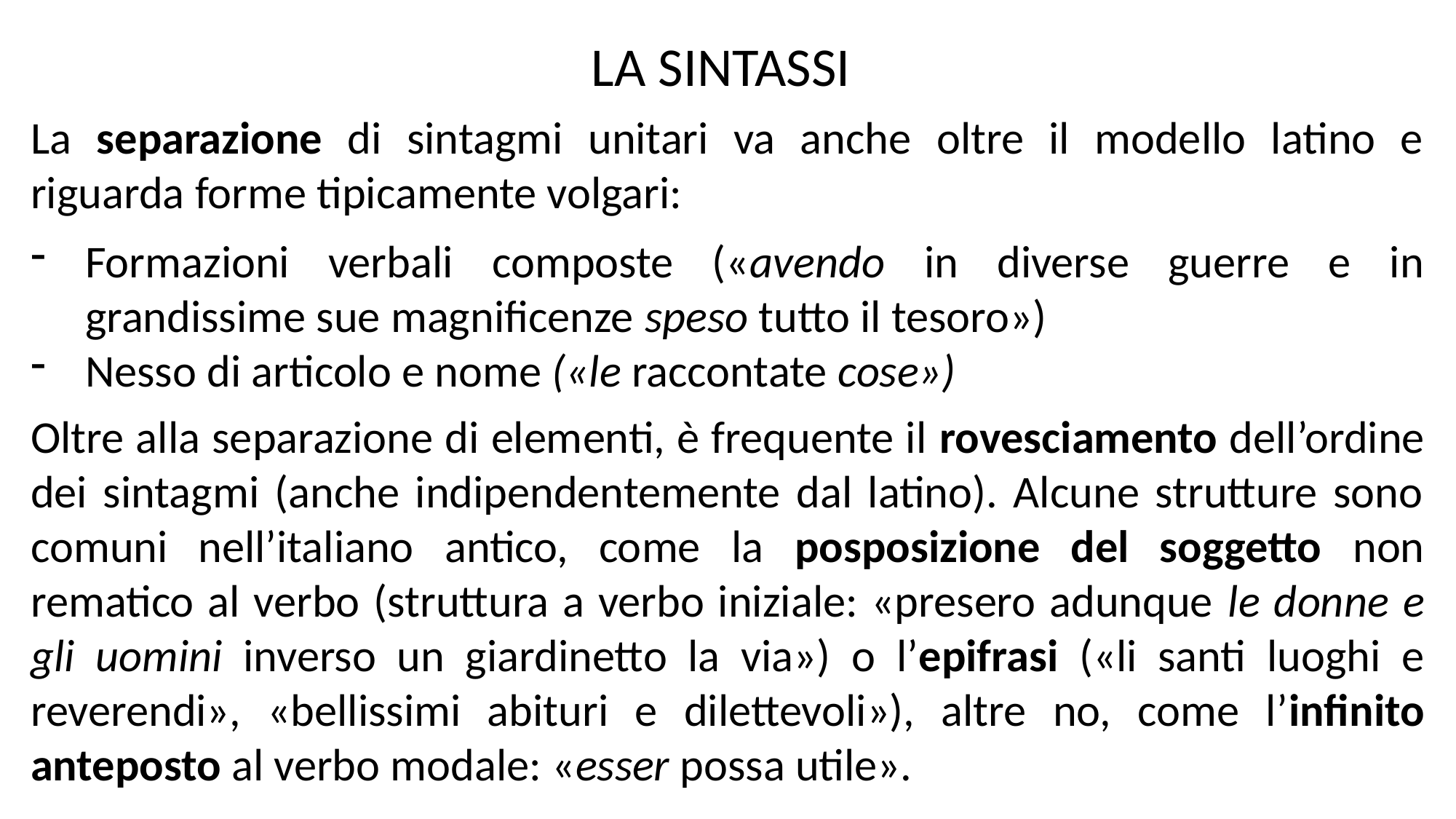

LA SINTASSI
La separazione di sintagmi unitari va anche oltre il modello latino e riguarda forme tipicamente volgari:

Formazioni verbali composte («avendo in diverse guerre e in grandissime sue magnificenze speso tutto il tesoro»)
Nesso di articolo e nome («le raccontate cose»)
Oltre alla separazione di elementi, è frequente il rovesciamento dell’ordine dei sintagmi (anche indipendentemente dal latino). Alcune strutture sono comuni nell’italiano antico, come la posposizione del soggetto non rematico al verbo (struttura a verbo iniziale: «presero adunque le donne e gli uomini inverso un giardinetto la via») o l’epifrasi («li santi luoghi e reverendi», «bellissimi abituri e dilettevoli»), altre no, come l’infinito anteposto al verbo modale: «esser possa utile».